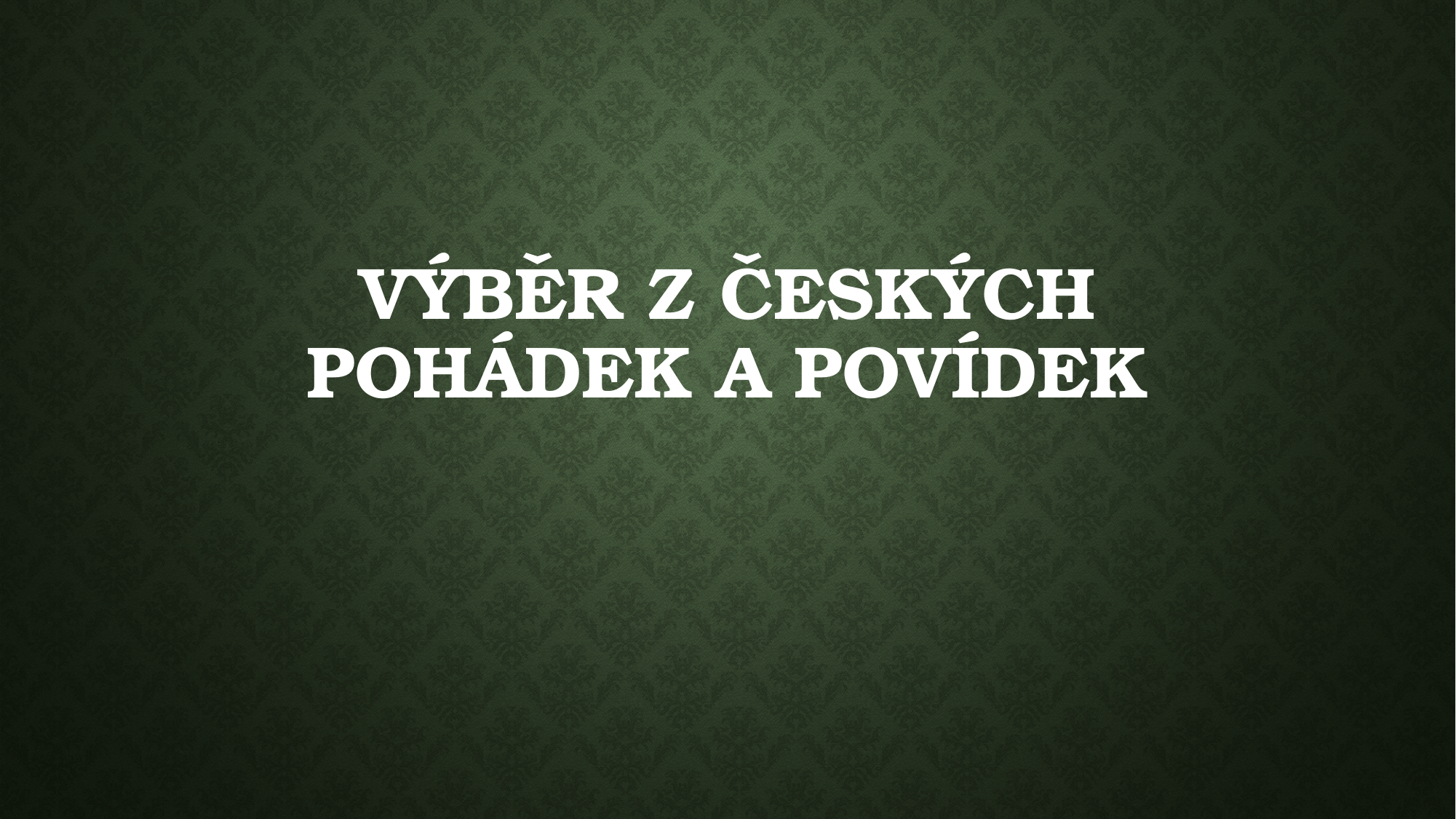

# Výběr z českých pohádek a povídek